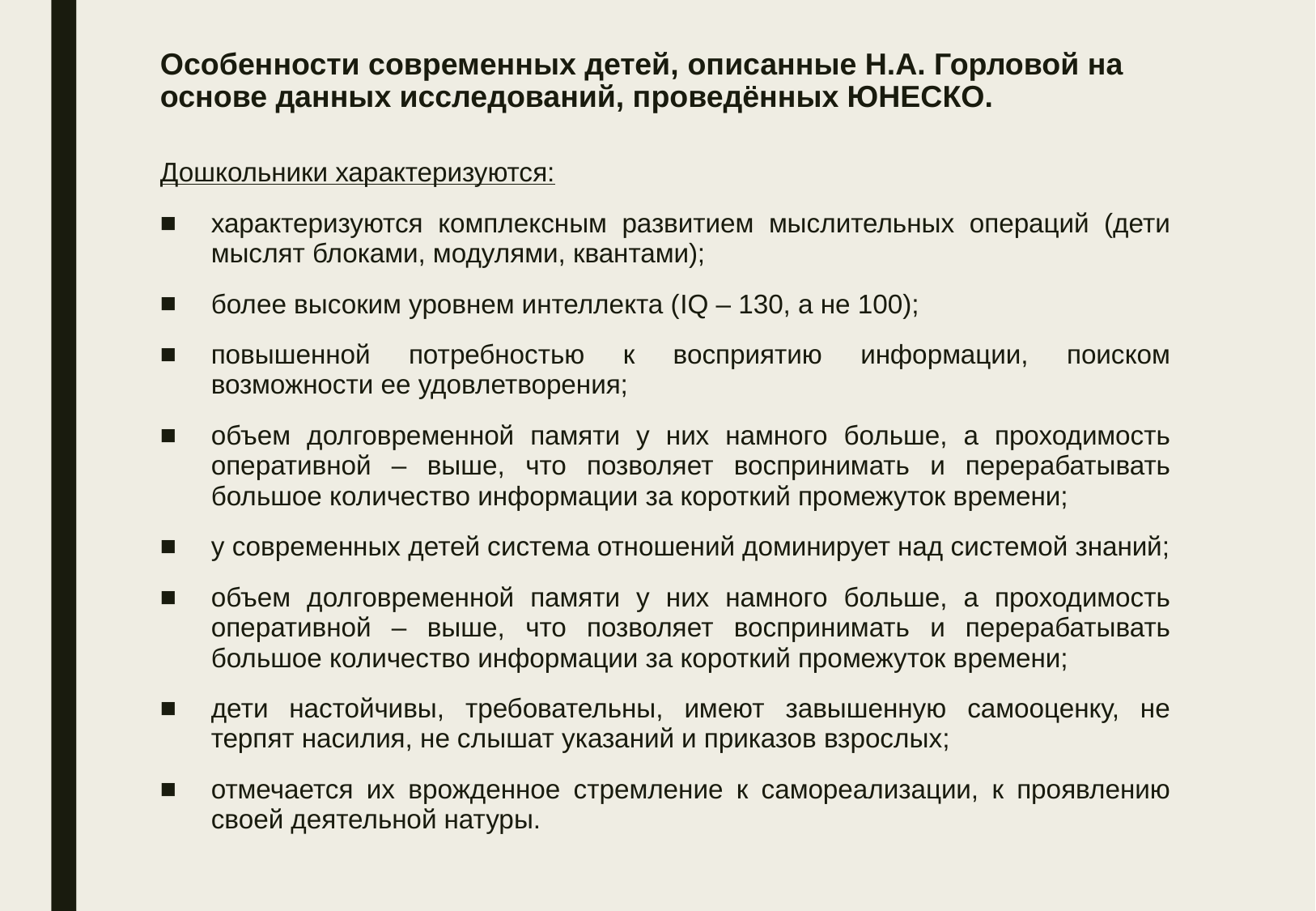

# Особенности современных детей, описанные Н.А. Горловой на основе данных исследований, проведённых ЮНЕСКО.
Дошкольники характеризуются:
характеризуются комплексным развитием мыслительных операций (дети мыслят блоками, модулями, квантами);
более высоким уровнем интеллекта (IQ – 130, а не 100);
повышенной потребностью к восприятию информации, поиском возможности ее удовлетворения;
объем долговременной памяти у них намного больше, а проходимость оперативной – выше, что позволяет воспринимать и перерабатывать большое количество информации за короткий промежуток времени;
у современных детей система отношений доминирует над системой знаний;
объем долговременной памяти у них намного больше, а проходимость оперативной – выше, что позволяет воспринимать и перерабатывать большое количество информации за короткий промежуток времени;
дети настойчивы, требовательны, имеют завышенную самооценку, не терпят насилия, не слышат указаний и приказов взрослых;
отмечается их врожденное стремление к самореализации, к проявлению своей деятельной натуры.